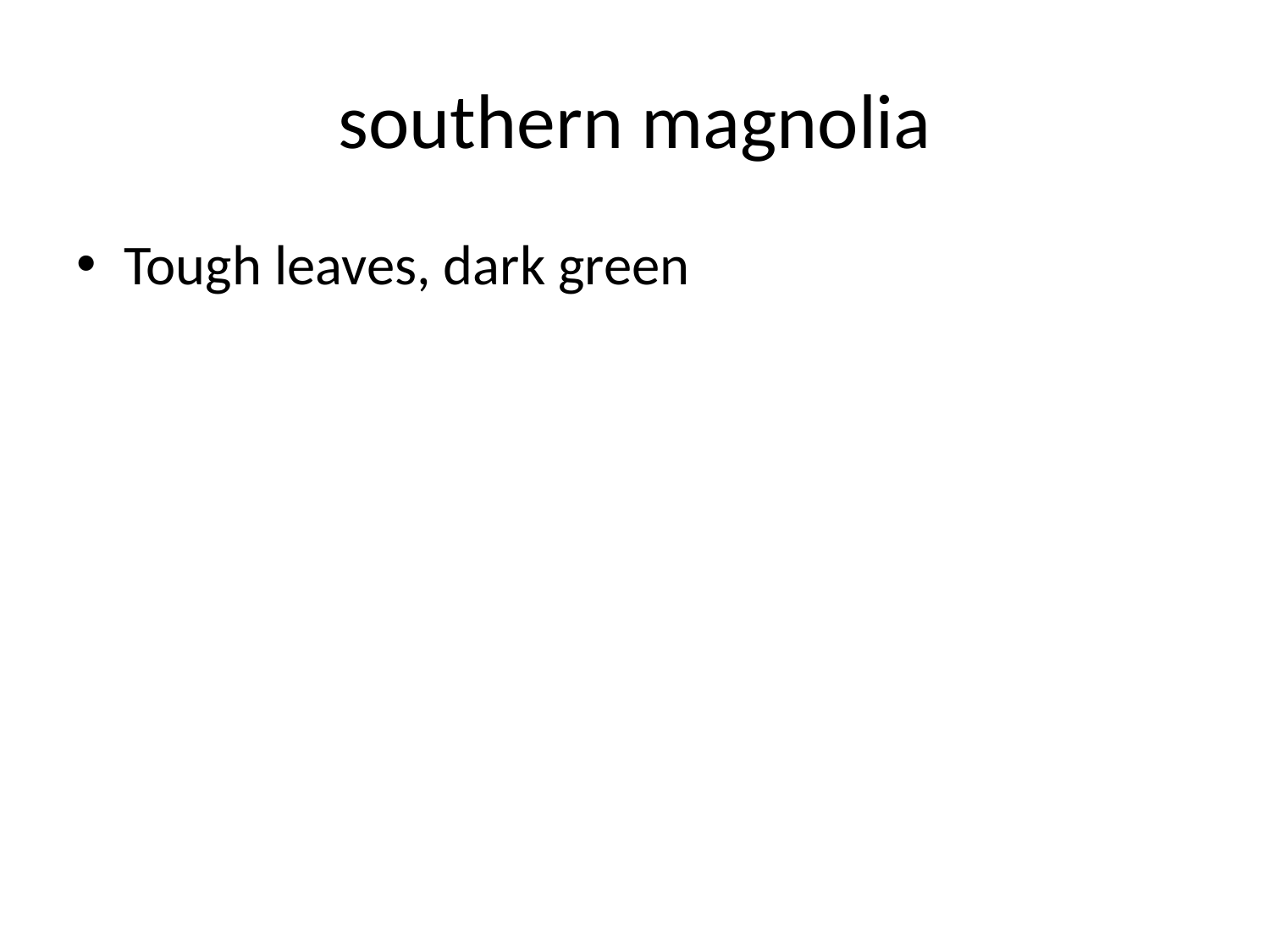

# southern magnolia
Tough leaves, dark green